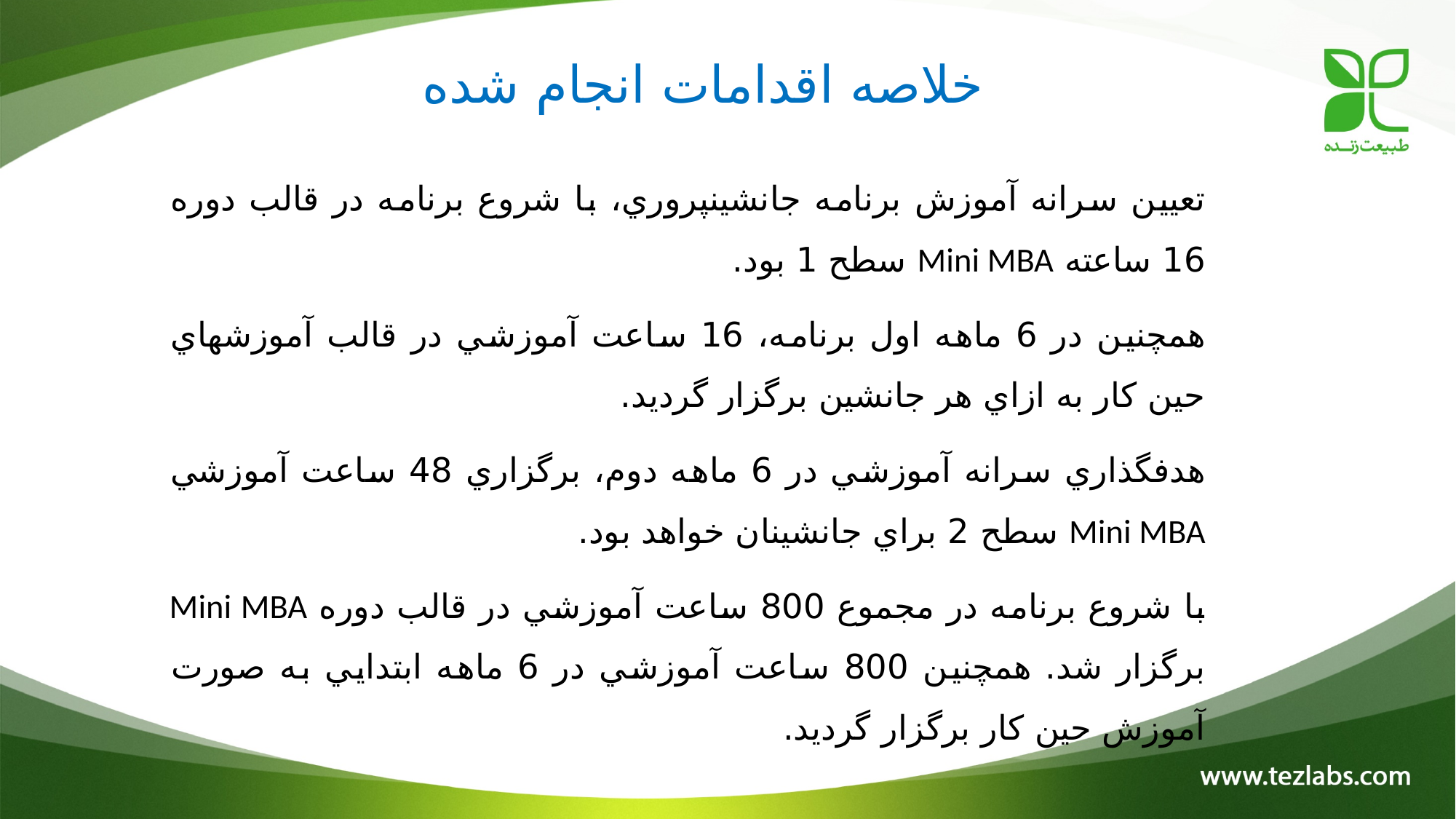

# خلاصه اقدامات انجام شده
تعيين سرانه آموزش برنامه جانشين­پروري، با شروع برنامه در قالب دوره 16 ساعته Mini MBA سطح 1 بود.
همچنين در 6 ماهه اول برنامه، 16 ساعت آموزشي در قالب آموزش­هاي حين کار به ازاي هر جانشين برگزار گرديد.
هدفگذاري سرانه آموزشي در 6 ماهه دوم، برگزاري 48 ساعت آموزشي Mini MBA سطح 2 براي جانشينان خواهد بود.
با شروع برنامه در مجموع 800 ساعت آموزشي در قالب دوره Mini MBA برگزار شد. همچنين 800 ساعت آموزشي در 6 ماهه ابتدايي به صورت آموزش حين کار برگزار گرديد.